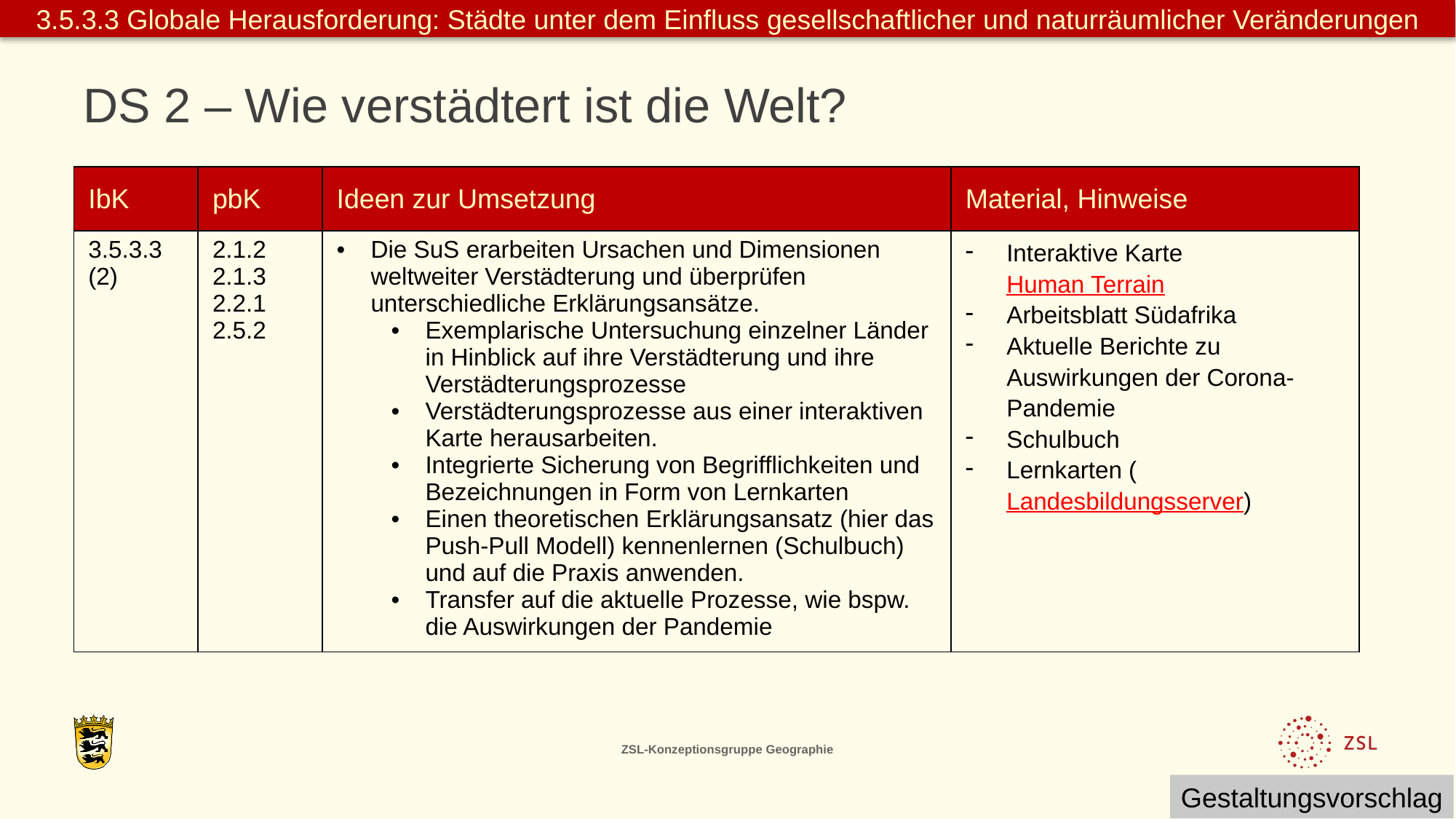

# DS 2 – Wie verstädtert ist die Welt?
| IbK | pbK | Ideen zur Umsetzung | Material, Hinweise |
| --- | --- | --- | --- |
| 3.5.3.3 (2) | 2.1.2 2.1.3 2.2.1 2.5.2 | Die SuS erarbeiten Ursachen und Dimensionen weltweiter Verstädterung und überprüfen unterschiedliche Erklärungsansätze. Exemplarische Untersuchung einzelner Länder in Hinblick auf ihre Verstädterung und ihre Verstädterungsprozesse Verstädterungsprozesse aus einer interaktiven Karte herausarbeiten. Integrierte Sicherung von Begrifflichkeiten und Bezeichnungen in Form von Lernkarten Einen theoretischen Erklärungsansatz (hier das Push-Pull Modell) kennenlernen (Schulbuch) und auf die Praxis anwenden. Transfer auf die aktuelle Prozesse, wie bspw. die Auswirkungen der Pandemie | Interaktive Karte Human Terrain Arbeitsblatt Südafrika Aktuelle Berichte zu Auswirkungen der Corona-Pandemie Schulbuch Lernkarten (Landesbildungsserver) |
ZSL-Konzeptionsgruppe Geographie
Gestaltungsvorschlag